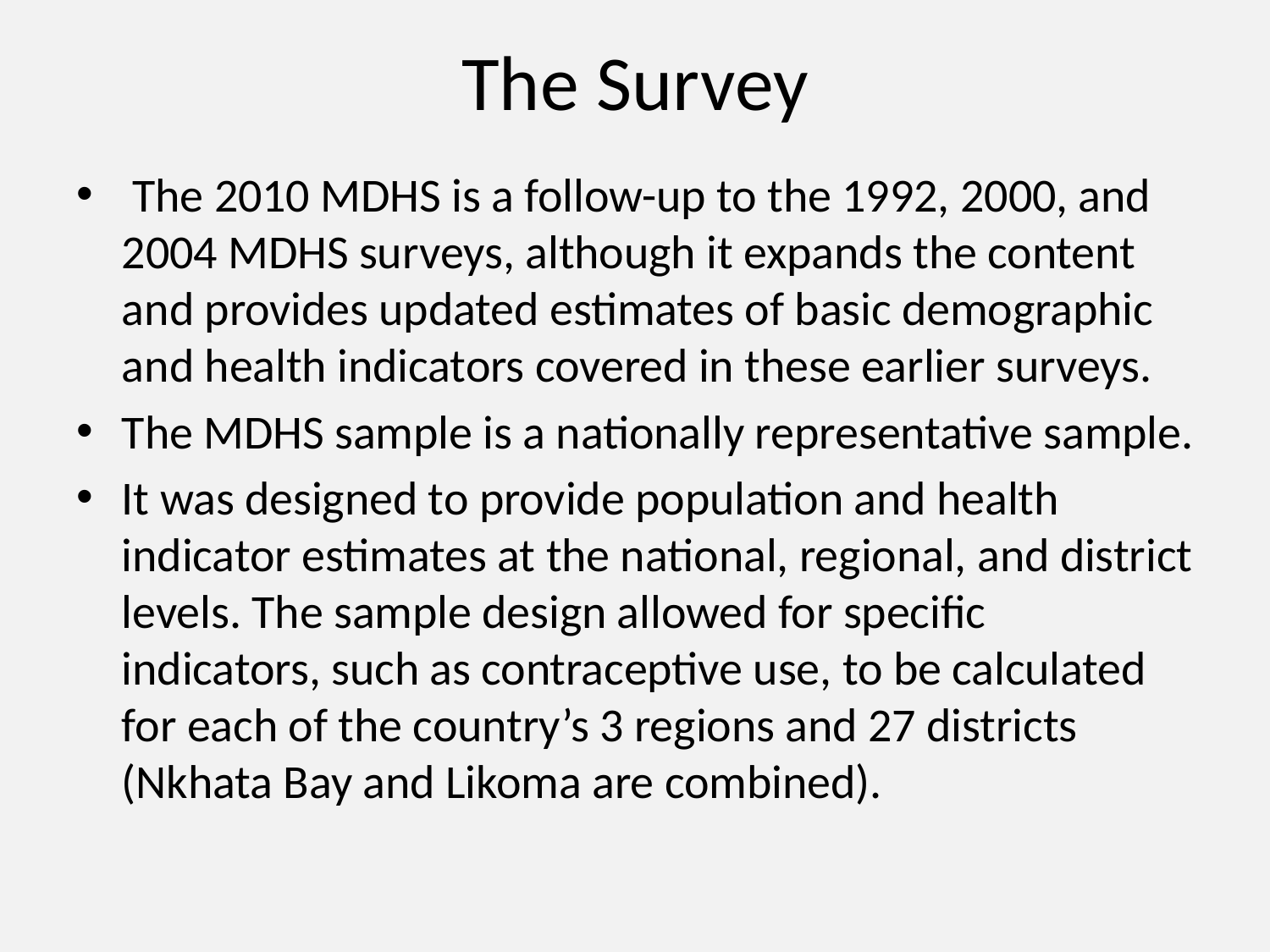

# The Survey
 The 2010 MDHS is a follow-up to the 1992, 2000, and 2004 MDHS surveys, although it expands the content and provides updated estimates of basic demographic and health indicators covered in these earlier surveys.
The MDHS sample is a nationally representative sample.
It was designed to provide population and health indicator estimates at the national, regional, and district levels. The sample design allowed for specific indicators, such as contraceptive use, to be calculated for each of the country’s 3 regions and 27 districts (Nkhata Bay and Likoma are combined).